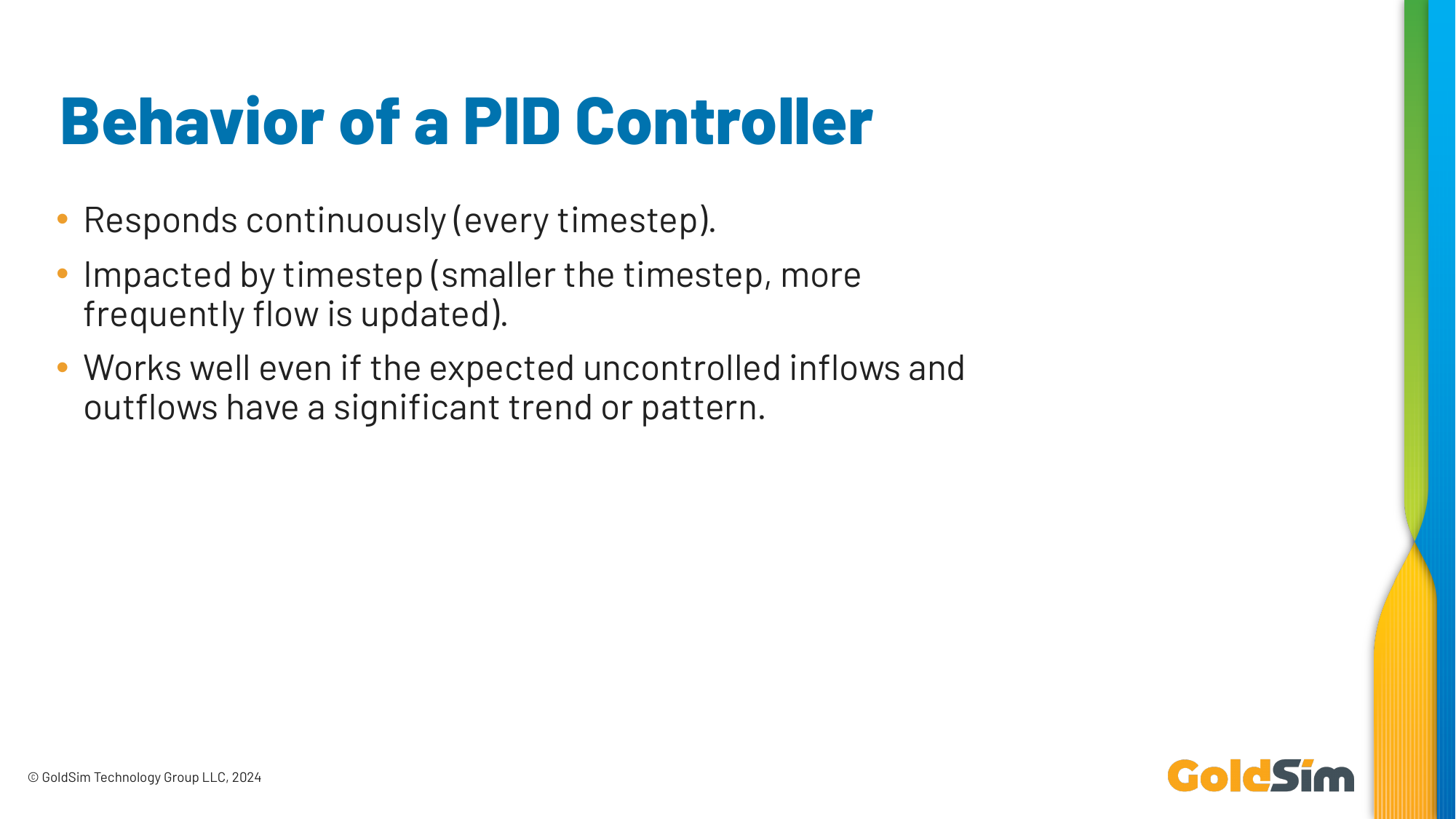

# Behavior of a PID Controller
Responds continuously (every timestep).
Impacted by timestep (smaller the timestep, more frequently flow is updated).
Works well even if the expected uncontrolled inflows and outflows have a significant trend or pattern.

© GoldSim Technology Group LLC, 2024